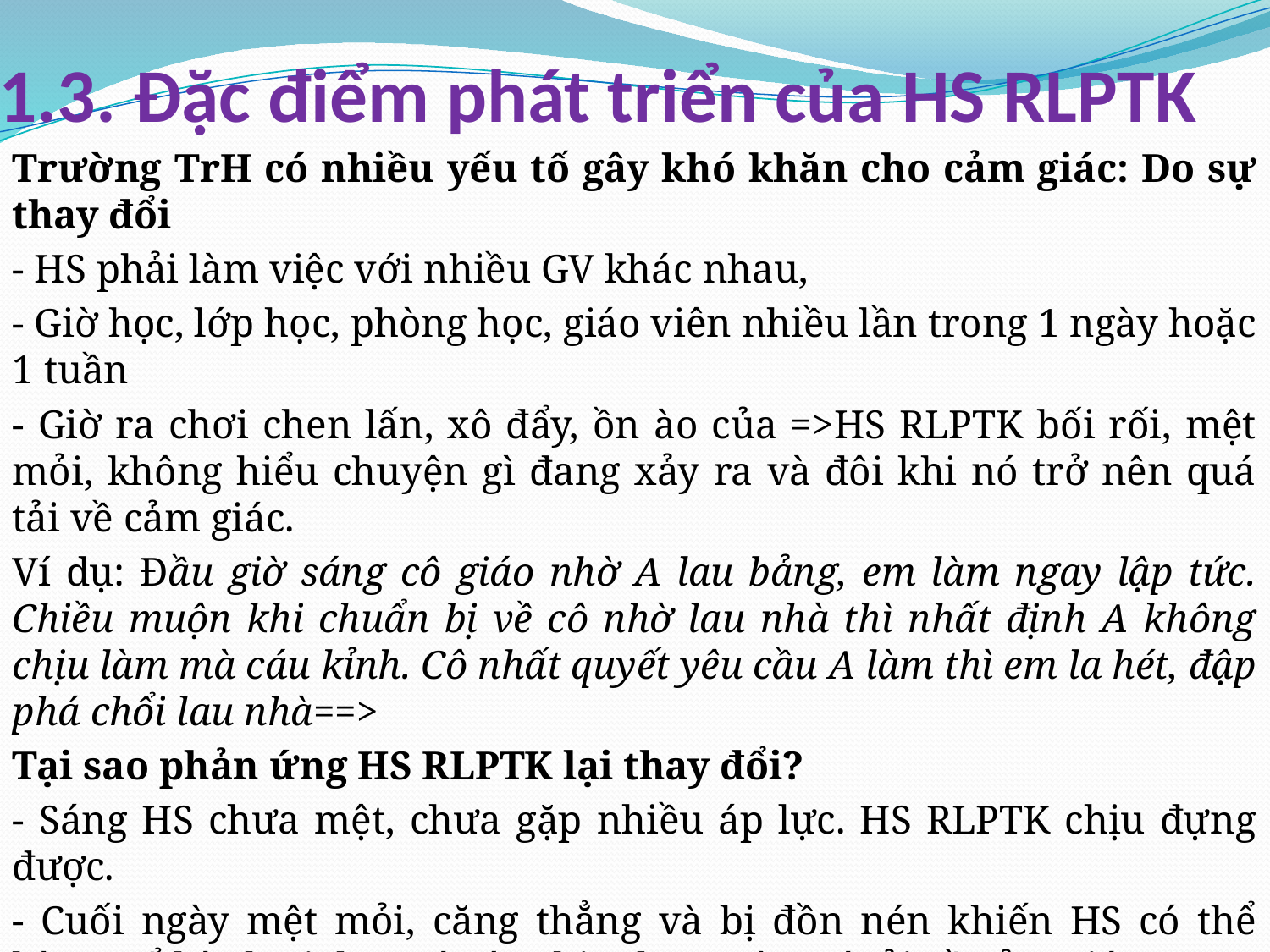

# 1.3. Đặc điểm phát triển của HS RLPTK
Trường TrH có nhiều yếu tố gây khó khăn cho cảm giác: Do sự thay đổi
- HS phải làm việc với nhiều GV khác nhau,
- Giờ học, lớp học, phòng học, giáo viên nhiều lần trong 1 ngày hoặc 1 tuần
- Giờ ra chơi chen lấn, xô đẩy, ồn ào của =>HS RLPTK bối rối, mệt mỏi, không hiểu chuyện gì đang xảy ra và đôi khi nó trở nên quá tải về cảm giác.
Ví dụ: Đầu giờ sáng cô giáo nhờ A lau bảng, em làm ngay lập tức. Chiều muộn khi chuẩn bị về cô nhờ lau nhà thì nhất định A không chịu làm mà cáu kỉnh. Cô nhất quyết yêu cầu A làm thì em la hét, đập phá chổi lau nhà==>
Tại sao phản ứng HS RLPTK lại thay đổi?
- Sáng HS chưa mệt, chưa gặp nhiều áp lực. HS RLPTK chịu đựng được.
- Cuối ngày mệt mỏi, căng thẳng và bị đồn nén khiến HS có thể bùng nổ hành vi do quá sức chịu đựng và quá tải về cảm giác